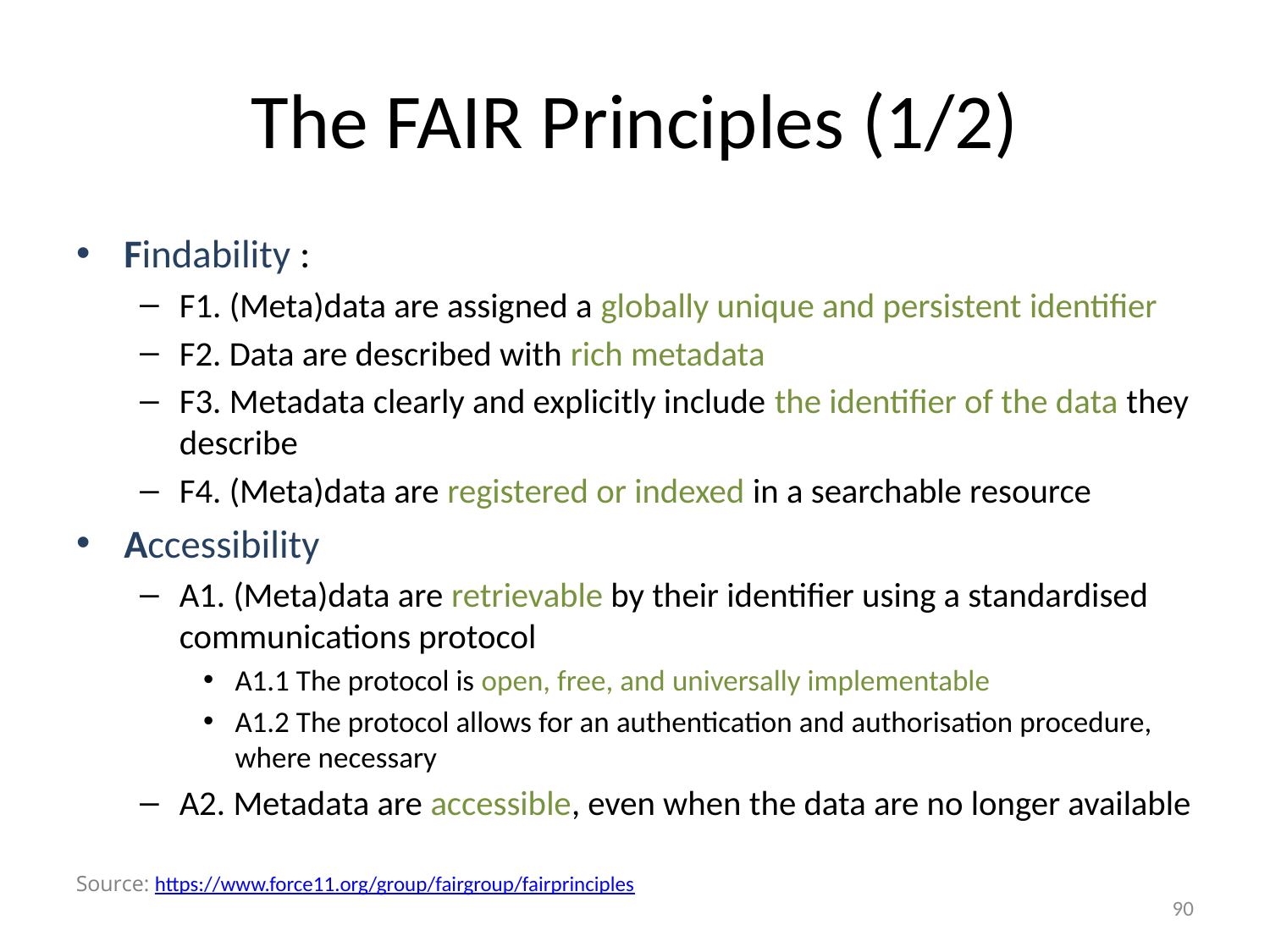

# The FAIR Principles (1/2)
Findability :
F1. (Meta)data are assigned a globally unique and persistent identifier
F2. Data are described with rich metadata
F3. Metadata clearly and explicitly include the identifier of the data they describe
F4. (Meta)data are registered or indexed in a searchable resource
Accessibility
A1. (Meta)data are retrievable by their identifier using a standardised communications protocol
A1.1 The protocol is open, free, and universally implementable
A1.2 The protocol allows for an authentication and authorisation procedure, where necessary
A2. Metadata are accessible, even when the data are no longer available

Source: https://www.force11.org/group/fairgroup/fairprinciples
90